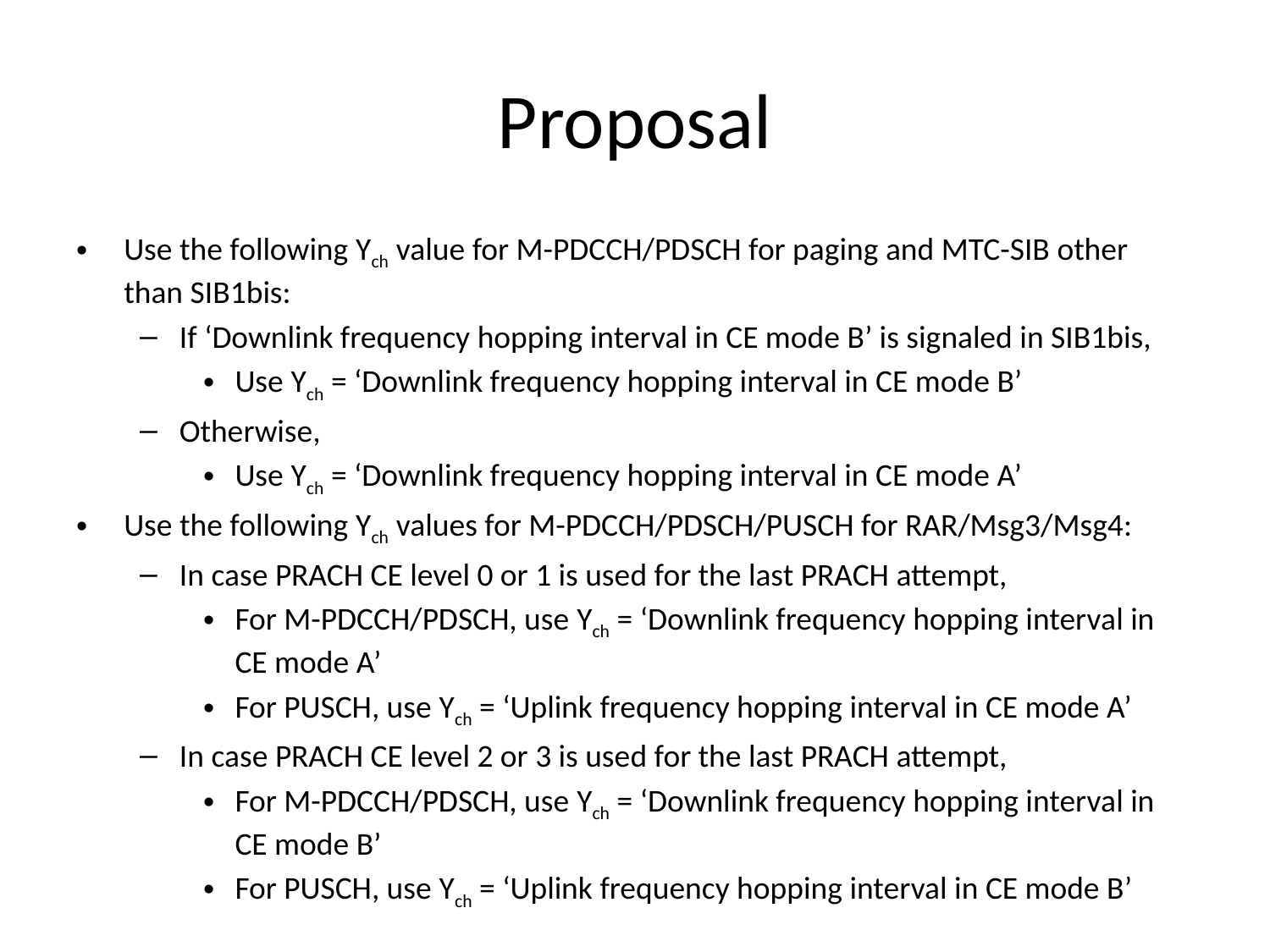

# Proposal
Use the following Ych value for M-PDCCH/PDSCH for paging and MTC-SIB other than SIB1bis:
If ‘Downlink frequency hopping interval in CE mode B’ is signaled in SIB1bis,
Use Ych = ‘Downlink frequency hopping interval in CE mode B’
Otherwise,
Use Ych = ‘Downlink frequency hopping interval in CE mode A’
Use the following Ych values for M-PDCCH/PDSCH/PUSCH for RAR/Msg3/Msg4:
In case PRACH CE level 0 or 1 is used for the last PRACH attempt,
For M-PDCCH/PDSCH, use Ych = ‘Downlink frequency hopping interval in CE mode A’
For PUSCH, use Ych = ‘Uplink frequency hopping interval in CE mode A’
In case PRACH CE level 2 or 3 is used for the last PRACH attempt,
For M-PDCCH/PDSCH, use Ych = ‘Downlink frequency hopping interval in CE mode B’
For PUSCH, use Ych = ‘Uplink frequency hopping interval in CE mode B’